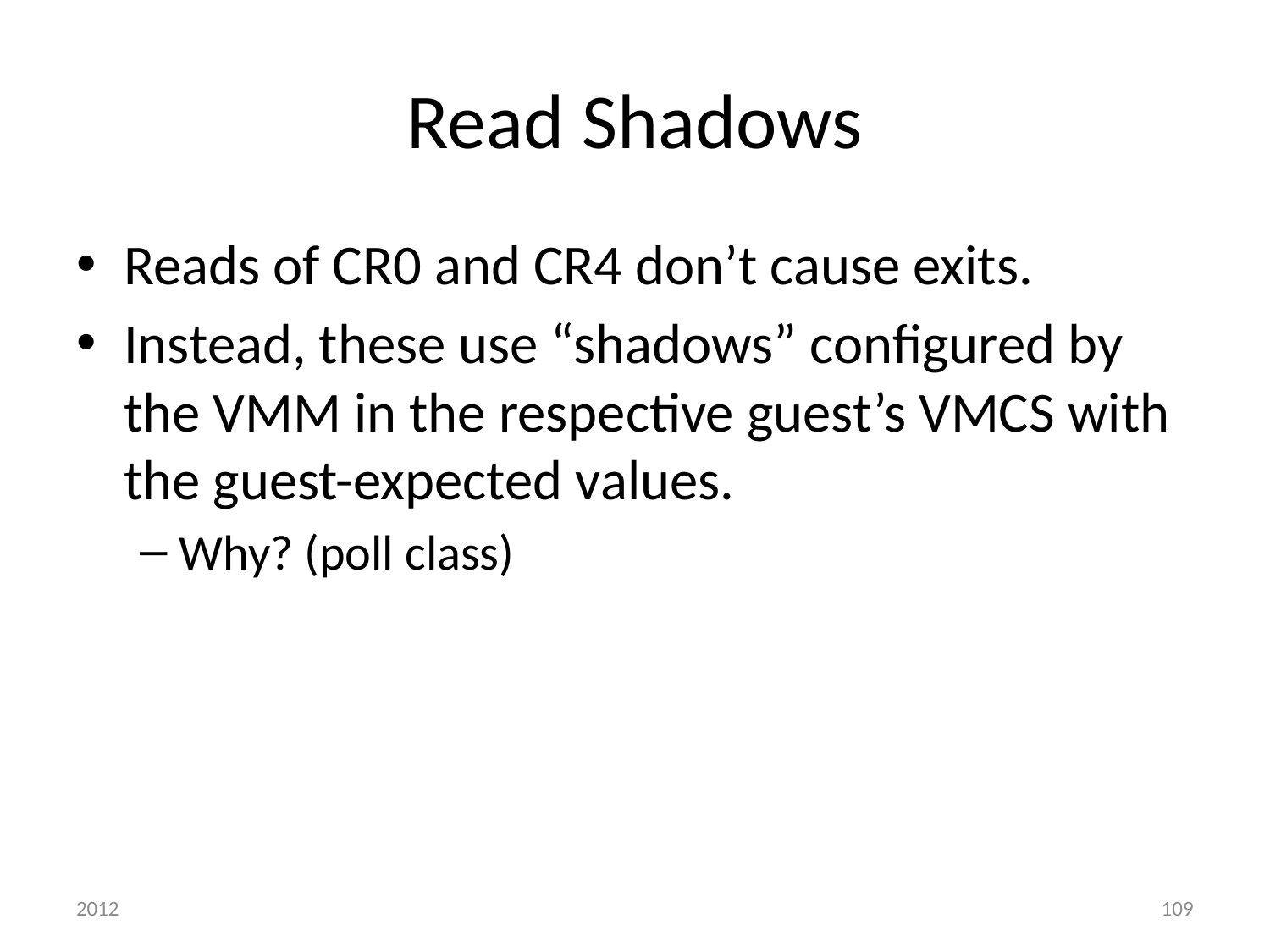

# Read Shadows
Reads of CR0 and CR4 don’t cause exits.
Instead, these use “shadows” configured by the VMM in the respective guest’s VMCS with the guest-expected values.
Why? (poll class)

2012

109